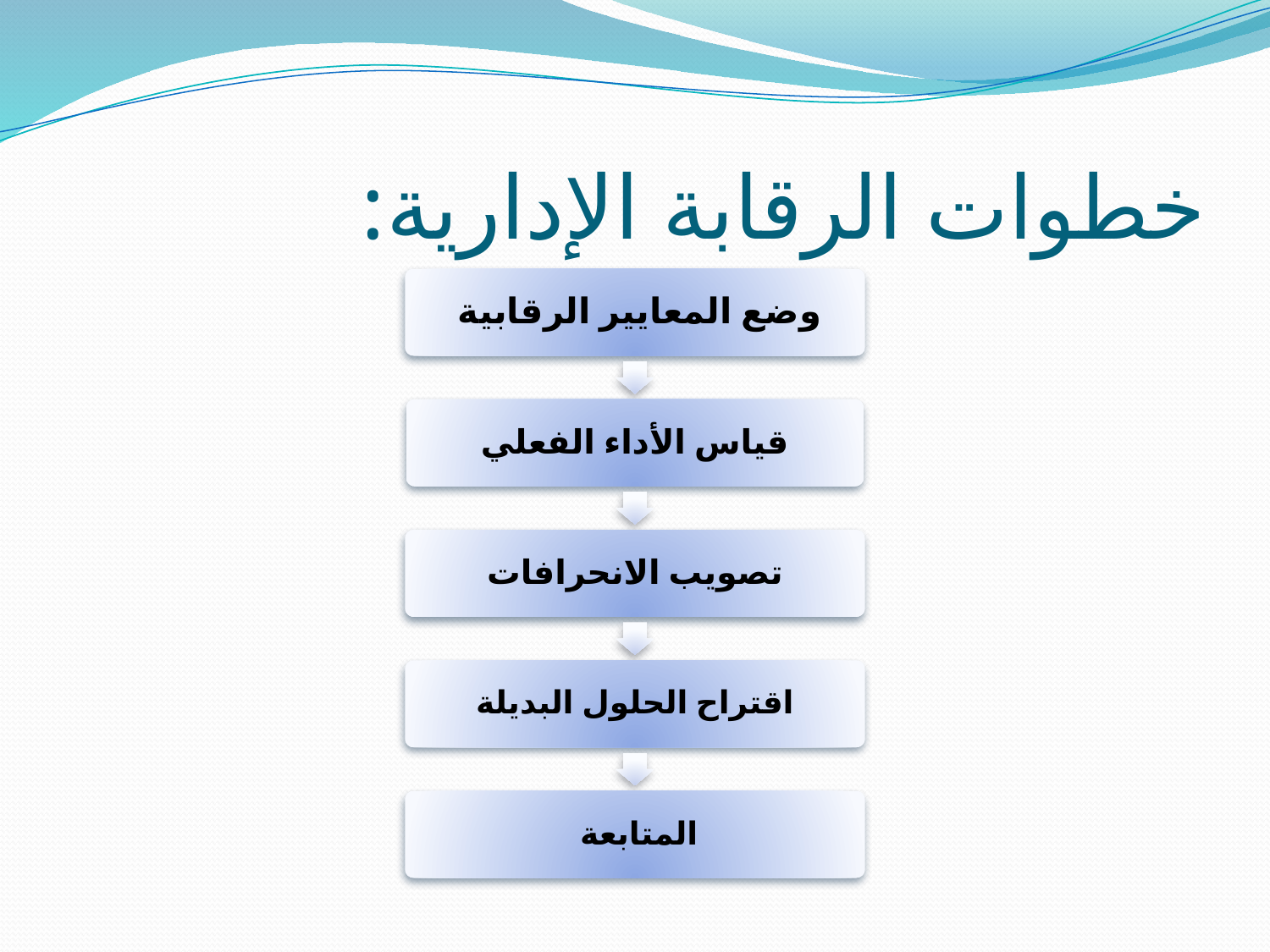

# خطوات الرقابة الإدارية:
وضع المعايير الرقابية

قياس الأداء الفعلي

تصويب الانحرافات

اقتراح الحلول البديلة

المتابعة